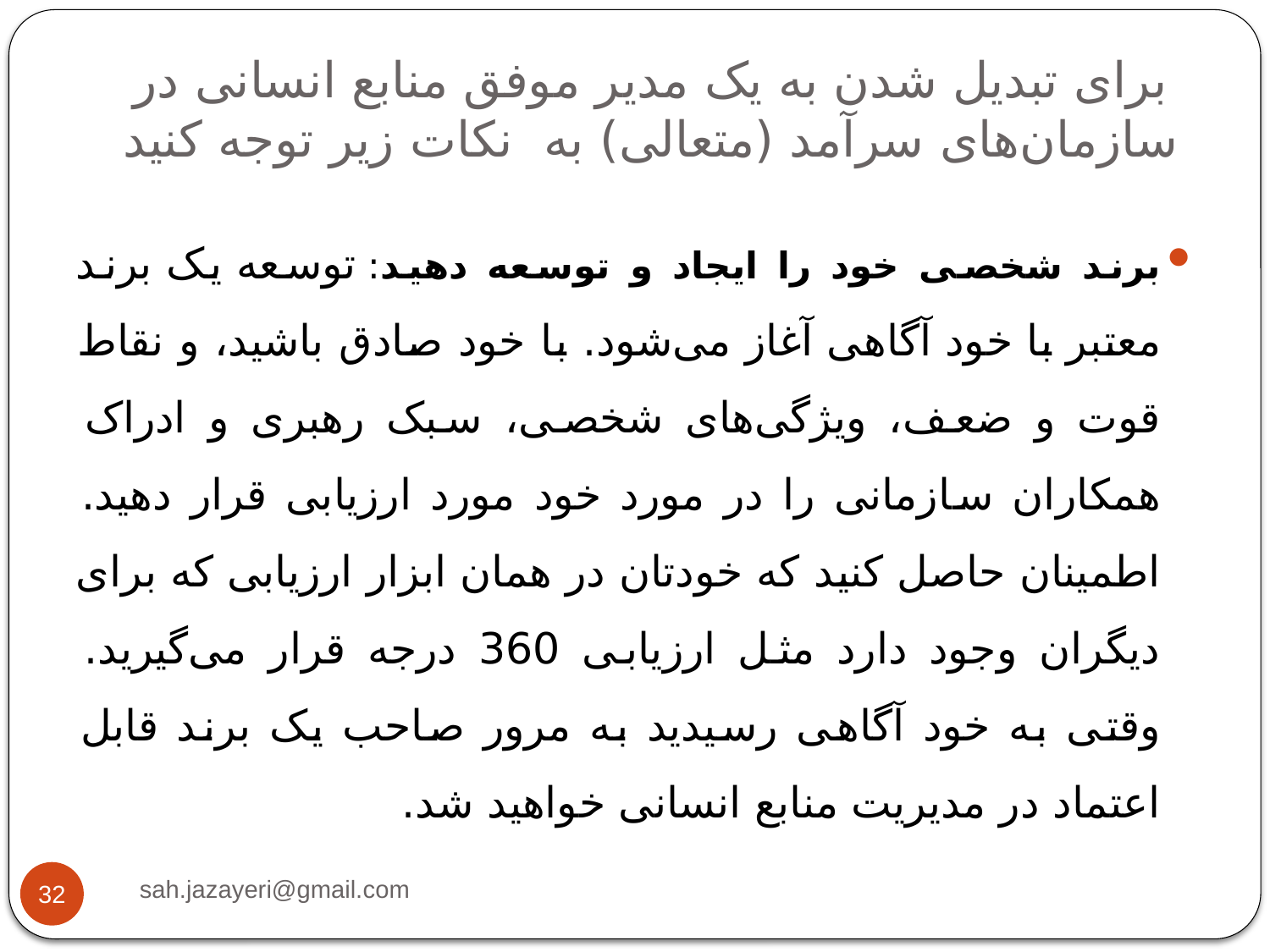

برای تبدیل شدن به یک مدیر موفق منابع انسانی در سازمان‌های سرآمد (متعالی) به  نکات زیر توجه کنید
برند شخصی خود را ایجاد و توسعه دهید: توسعه یک برند معتبر با خود آگاهی آغاز می‌شود. با خود صادق باشید، و نقاط قوت و ضعف، ویژگی‌های شخصی، سبک رهبری و ادراک همکاران سازمانی را در مورد خود مورد ارزیابی قرار دهید. اطمینان حاصل کنید که خودتان در همان ابزار ارزیابی که برای دیگران وجود دارد مثل ارزیابی 360 درجه قرار می‌گیرید. وقتی به خود آگاهی رسیدید به مرور صاحب یک برند قابل اعتماد در مدیریت منابع انسانی خواهید شد.
sah.jazayeri@gmail.com
32